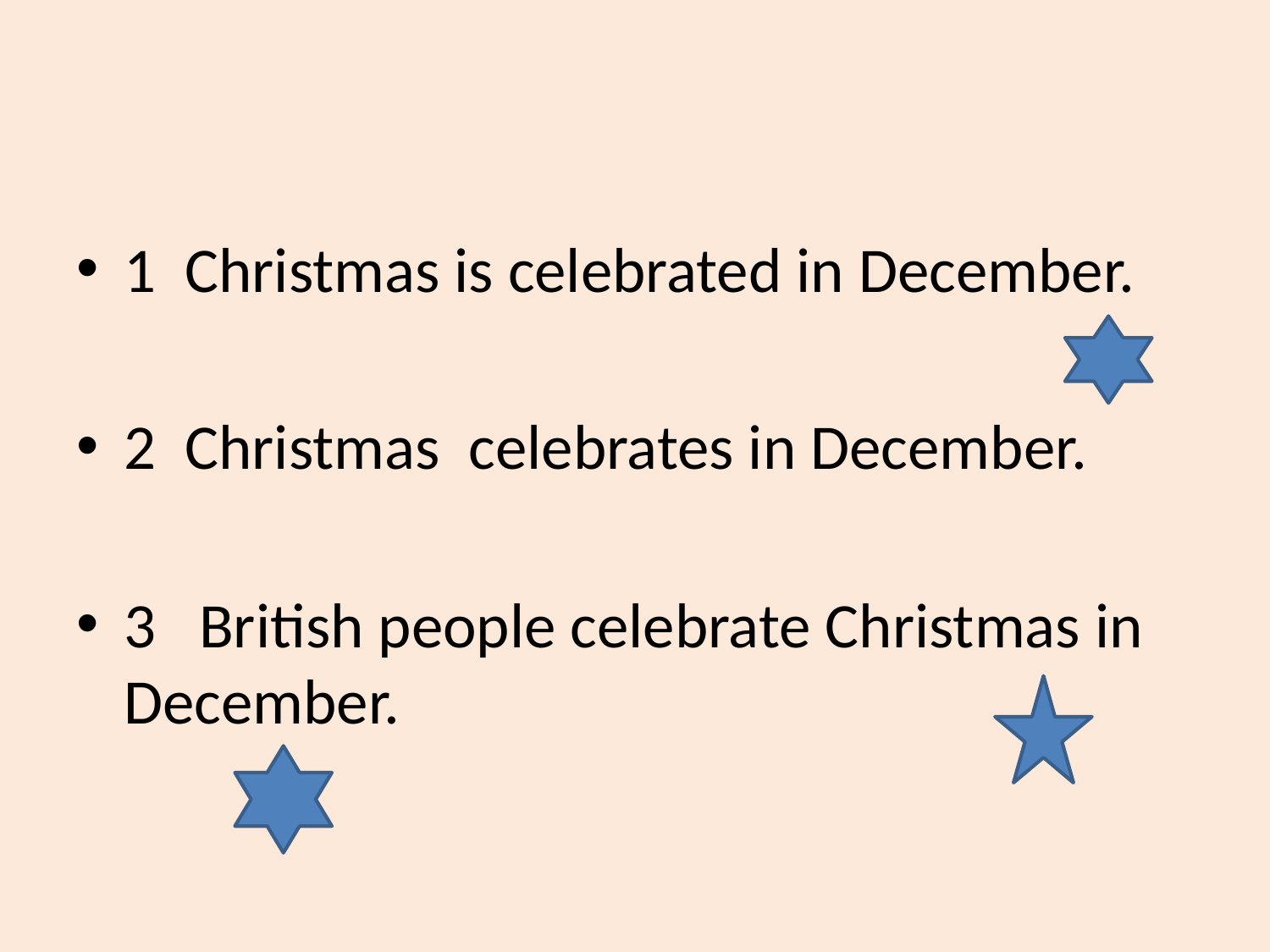

#
1  Christmas is celebrated in December.

2  Christmas  celebrates in December.

3   British people celebrate Christmas in December.